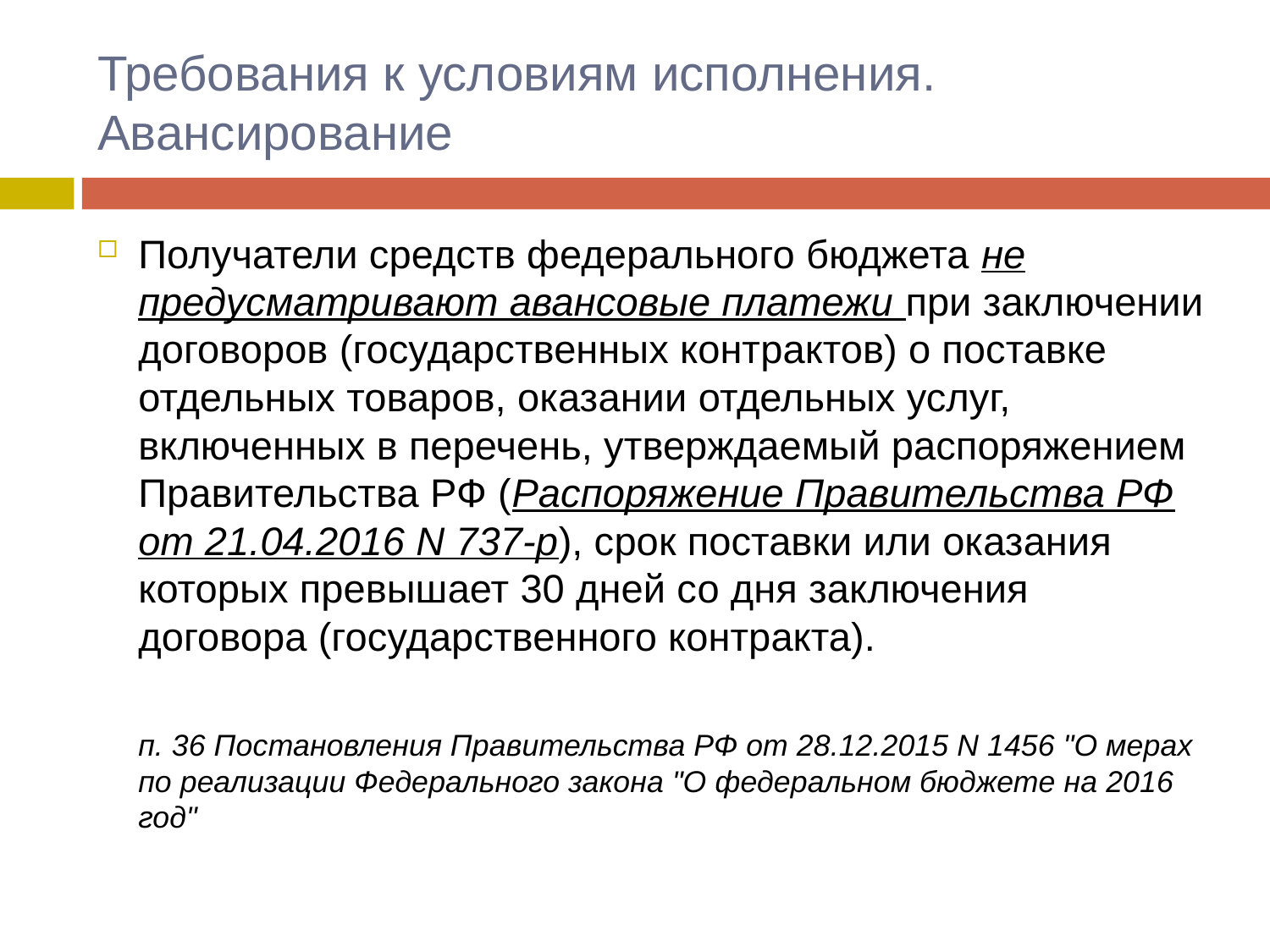

# Требования к условиям исполнения. Авансирование
Получатели средств федерального бюджета не предусматривают авансовые платежи при заключении договоров (государственных контрактов) о поставке отдельных товаров, оказании отдельных услуг, включенных в перечень, утверждаемый распоряжением Правительства РФ (Распоряжение Правительства РФ от 21.04.2016 N 737-р), срок поставки или оказания которых превышает 30 дней со дня заключения договора (государственного контракта).

	п. 36 Постановления Правительства РФ от 28.12.2015 N 1456 "О мерах по реализации Федерального закона "О федеральном бюджете на 2016 год"